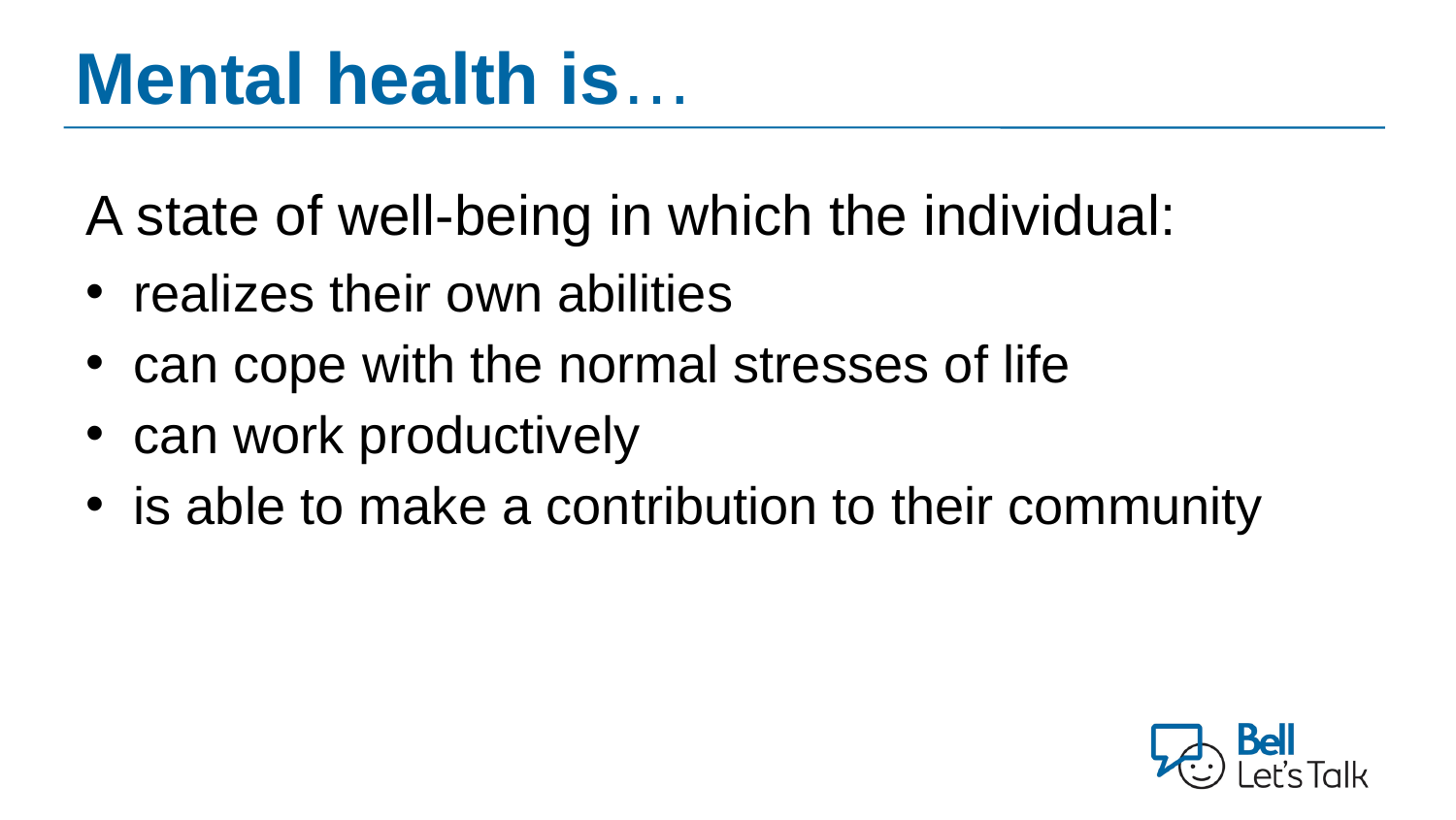

# Mental health is…
A state of well-being in which the individual:
realizes their own abilities
can cope with the normal stresses of life
can work productively
is able to make a contribution to their community